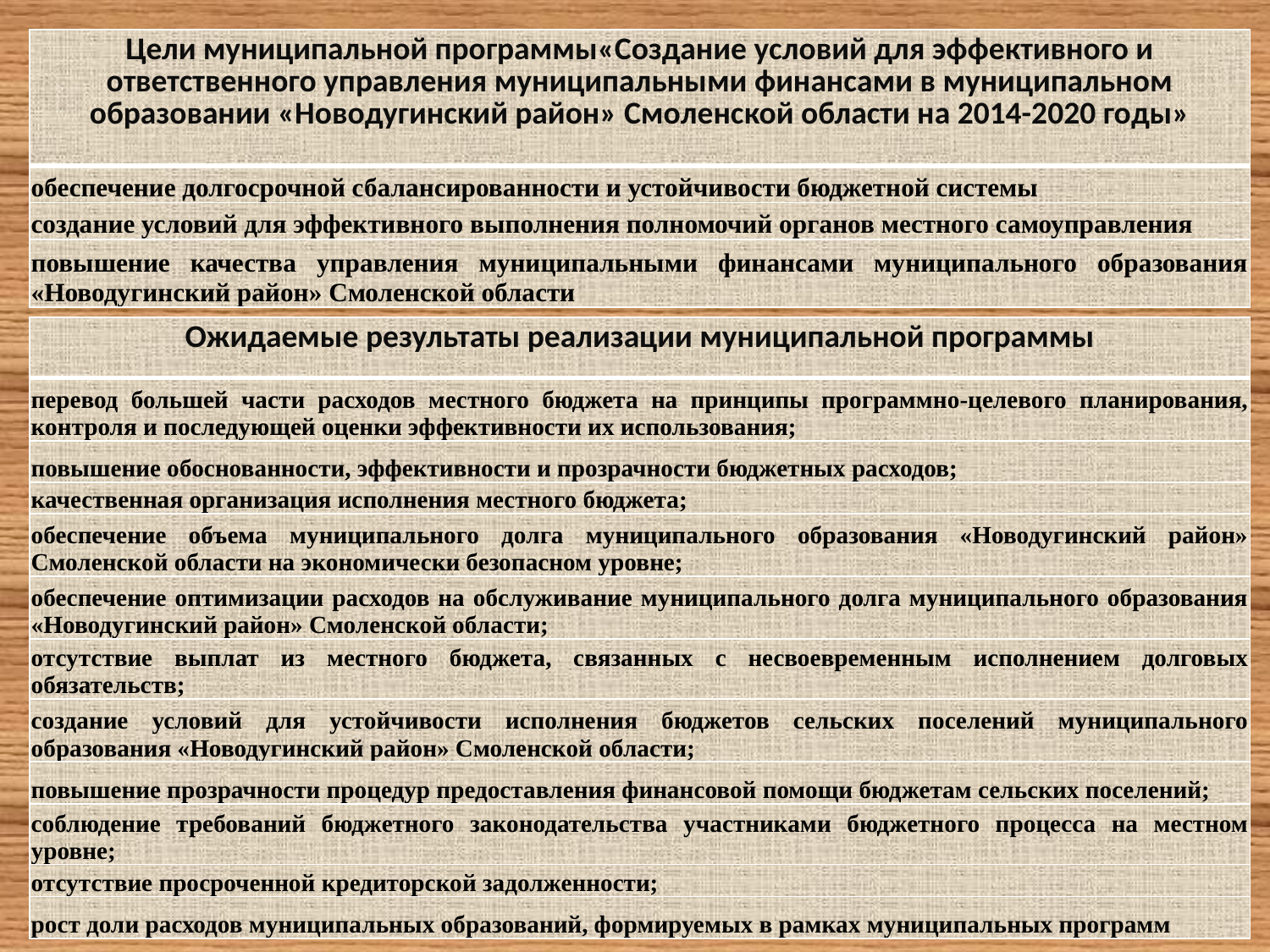

| Цели муниципальной программы«Создание условий для эффективного и ответственного управления муниципальными финансами в муниципальном образовании «Новодугинский район» Смоленской области на 2014-2020 годы» |
| --- |
| обеспечение долгосрочной сбалансированности и устойчивости бюджетной системы |
| создание условий для эффективного выполнения полномочий органов местного самоуправления |
| повышение качества управления муниципальными финансами муниципального образования «Новодугинский район» Смоленской области |
| Ожидаемые результаты реализации муниципальной программы |
| --- |
| перевод большей части расходов местного бюджета на принципы программно-целевого планирования, контроля и последующей оценки эффективности их использования; |
| повышение обоснованности, эффективности и прозрачности бюджетных расходов; |
| качественная организация исполнения местного бюджета; |
| обеспечение объема муниципального долга муниципального образования «Новодугинский район» Смоленской области на экономически безопасном уровне; |
| обеспечение оптимизации расходов на обслуживание муниципального долга муниципального образования «Новодугинский район» Смоленской области; |
| отсутствие выплат из местного бюджета, связанных с несвоевременным исполнением долговых обязательств; |
| создание условий для устойчивости исполнения бюджетов сельских поселений муниципального образования «Новодугинский район» Смоленской области; |
| повышение прозрачности процедур предоставления финансовой помощи бюджетам сельских поселений; |
| соблюдение требований бюджетного законодательства участниками бюджетного процесса на местном уровне; |
| отсутствие просроченной кредиторской задолженности; |
| рост доли расходов муниципальных образований, формируемых в рамках муниципальных программ |